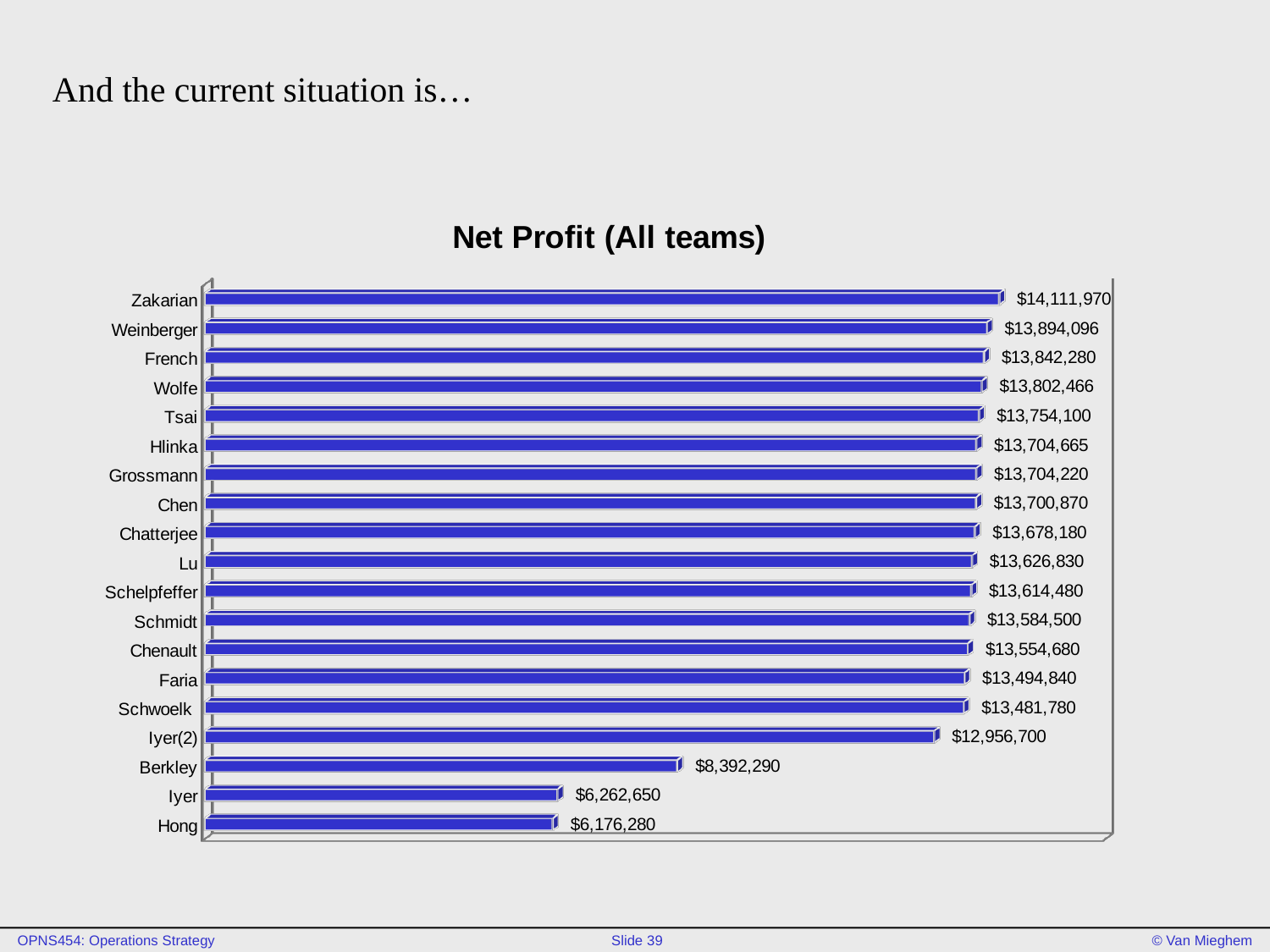

And the current situation is…

[unsupported chart]